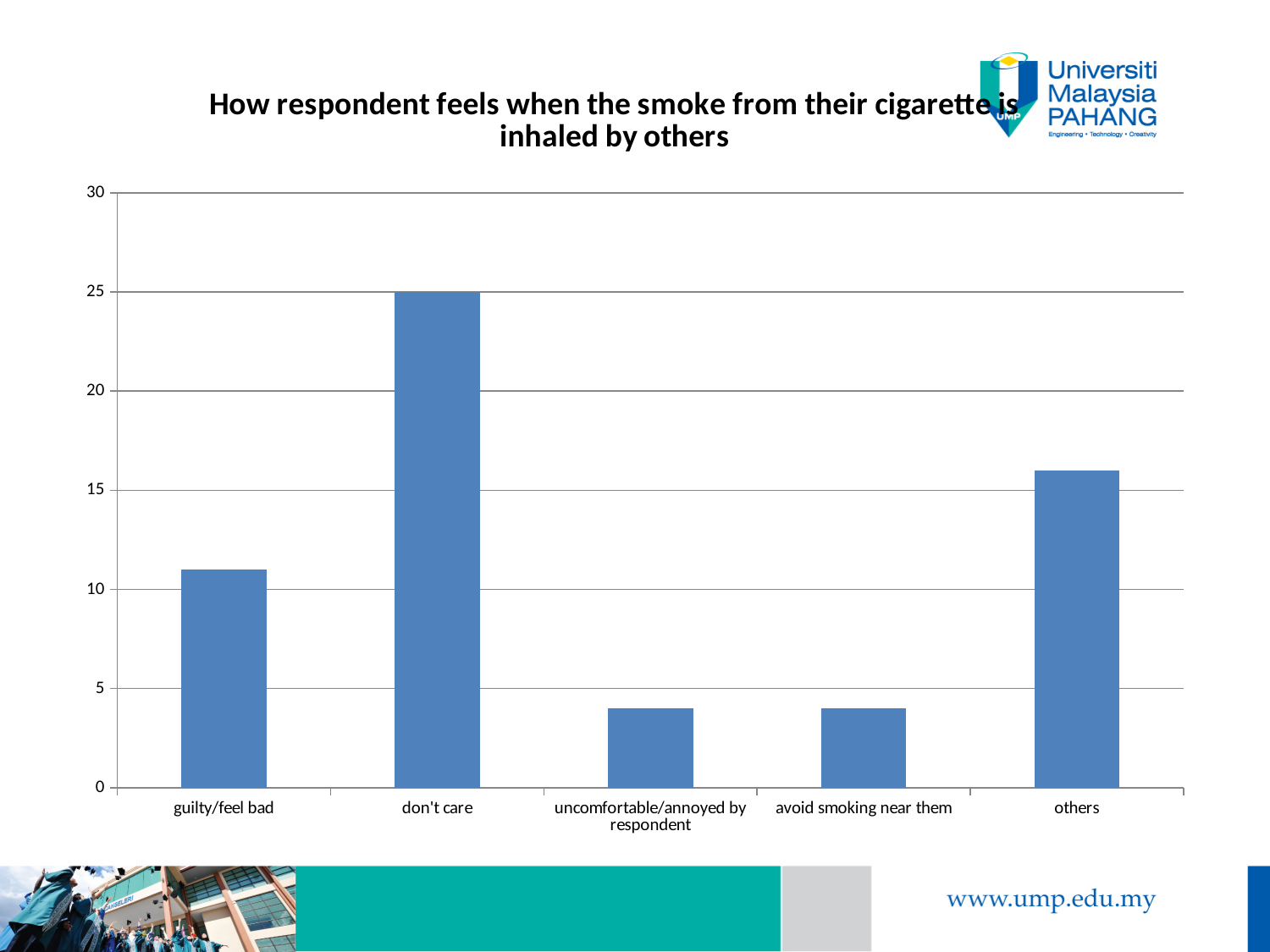

### Chart: How respondent feels when the smoke from their cigarette is inhaled by others

| Category |  |
|---|---|
| guilty/feel bad | 11.0 |
| don't care | 25.0 |
| uncomfortable/annoyed by respondent | 4.0 |
| avoid smoking near them | 4.0 |
| others | 16.0 |